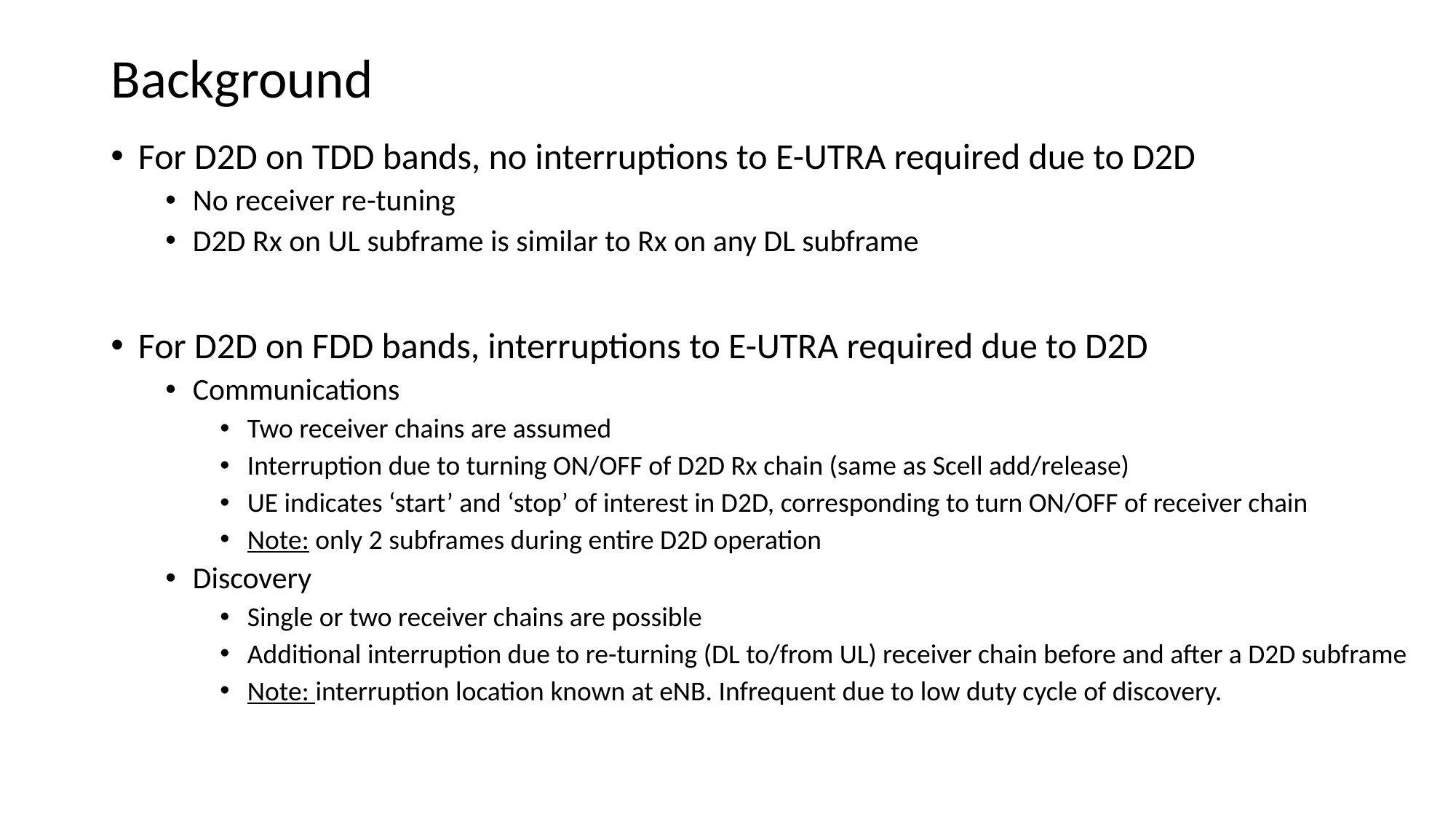

# Background
For D2D on TDD bands, no interruptions to E-UTRA required due to D2D
No receiver re-tuning
D2D Rx on UL subframe is similar to Rx on any DL subframe

For D2D on FDD bands, interruptions to E-UTRA required due to D2D
Communications
Two receiver chains are assumed
Interruption due to turning ON/OFF of D2D Rx chain (same as Scell add/release)
UE indicates ‘start’ and ‘stop’ of interest in D2D, corresponding to turn ON/OFF of receiver chain
Note: only 2 subframes during entire D2D operation
Discovery
Single or two receiver chains are possible
Additional interruption due to re-turning (DL to/from UL) receiver chain before and after a D2D subframe
Note: interruption location known at eNB. Infrequent due to low duty cycle of discovery.